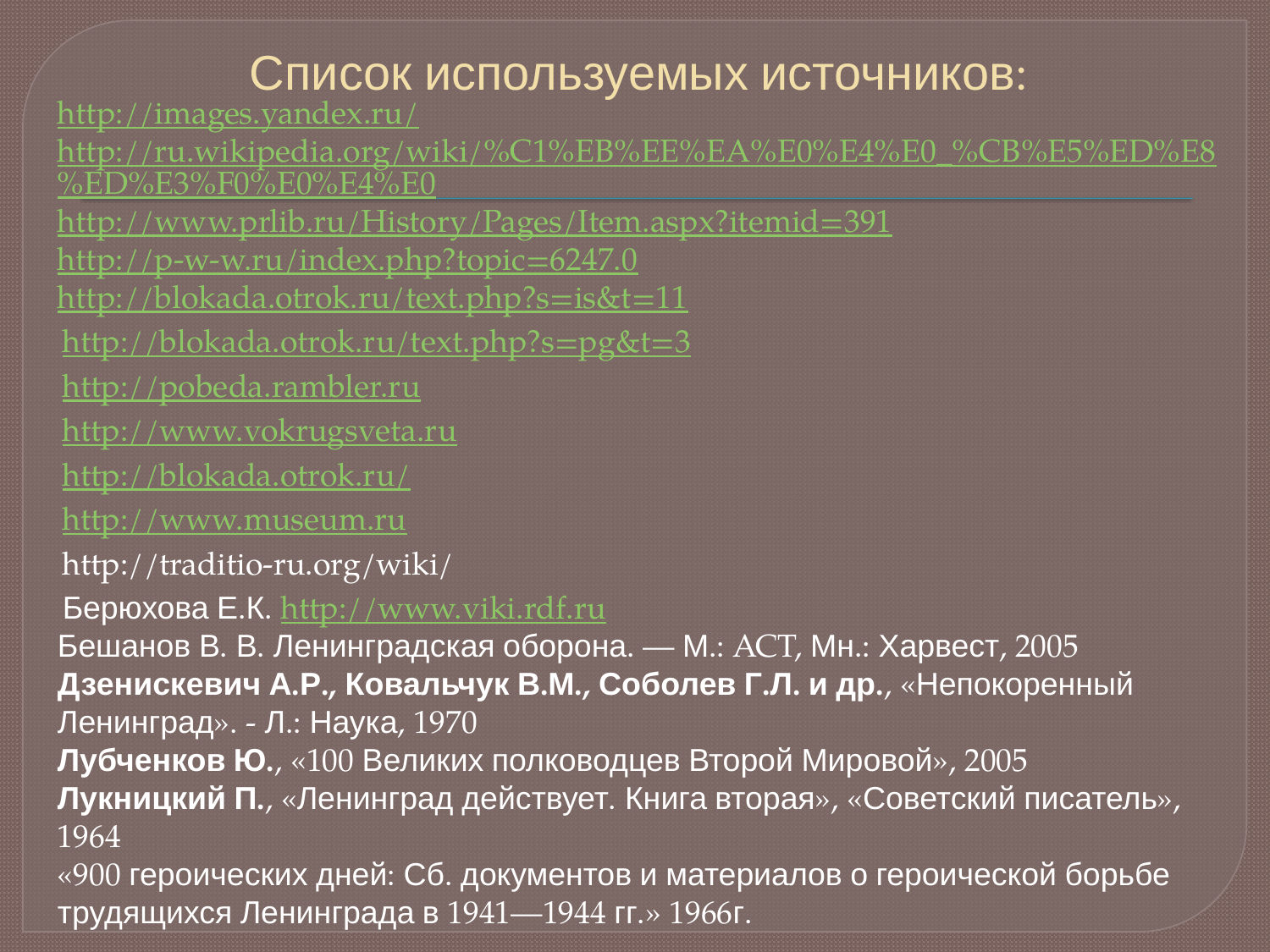

# Список используемых источников:
http://images.yandex.ru/
http://ru.wikipedia.org/wiki/%C1%EB%EE%EA%E0%E4%E0_%CB%E5%ED%E8%ED%E3%F0%E0%E4%E0
http://www.prlib.ru/History/Pages/Item.aspx?itemid=391
http://p-w-w.ru/index.php?topic=6247.0
http://blokada.otrok.ru/text.php?s=is&t=11
http://blokada.otrok.ru/text.php?s=pg&t=3
http://pobeda.rambler.ru
http://www.vokrugsveta.ru
http://blokada.otrok.ru/
http://www.museum.ru
http://traditio-ru.org/wiki/
Берюхова Е.К. http://www.viki.rdf.ru
Бешанов В. В. Ленинградская оборона. — М.: ACT, Мн.: Харвест, 2005
Дзенискевич А.Р., Ковальчук В.М., Соболев Г.Л. и др., «Непокоренный Ленинград». - Л.: Наука, 1970
Лубченков Ю., «100 Великих полководцев Второй Мировой», 2005
Лукницкий П., «Ленинград действует. Книга вторая», «Советский писатель», 1964
«900 героических дней: Сб. документов и материалов о героической борьбе трудящихся Ленинграда в 1941—1944 гг.» 1966г.